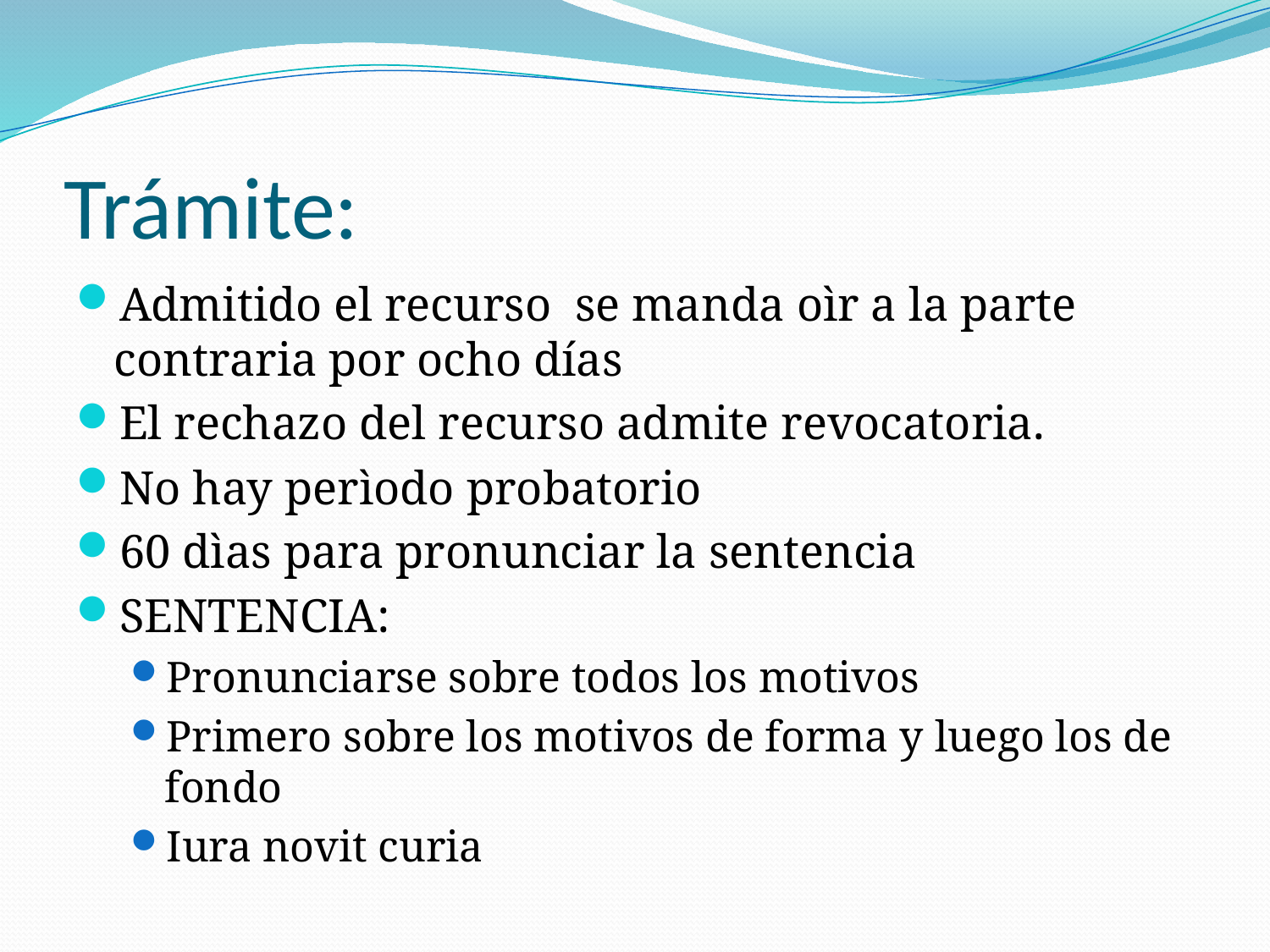

# Trámite:
Admitido el recurso  se manda oìr a la parte contraria por ocho días
El rechazo del recurso admite revocatoria.
No hay perìodo probatorio
60 dìas para pronunciar la sentencia
SENTENCIA:
Pronunciarse sobre todos los motivos
Primero sobre los motivos de forma y luego los de fondo
Iura novit curia